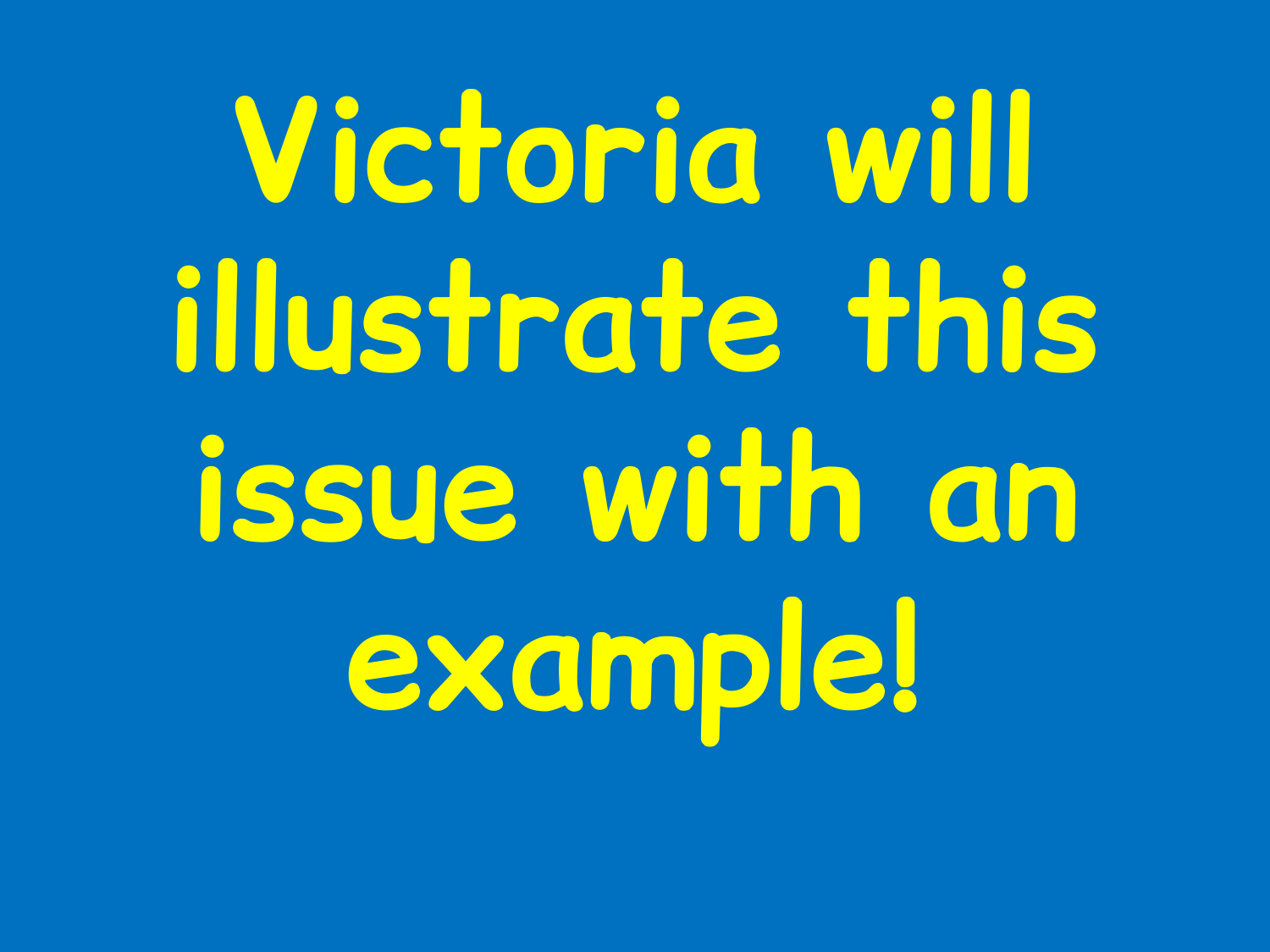

# Victoria will illustrate this issue with an example!